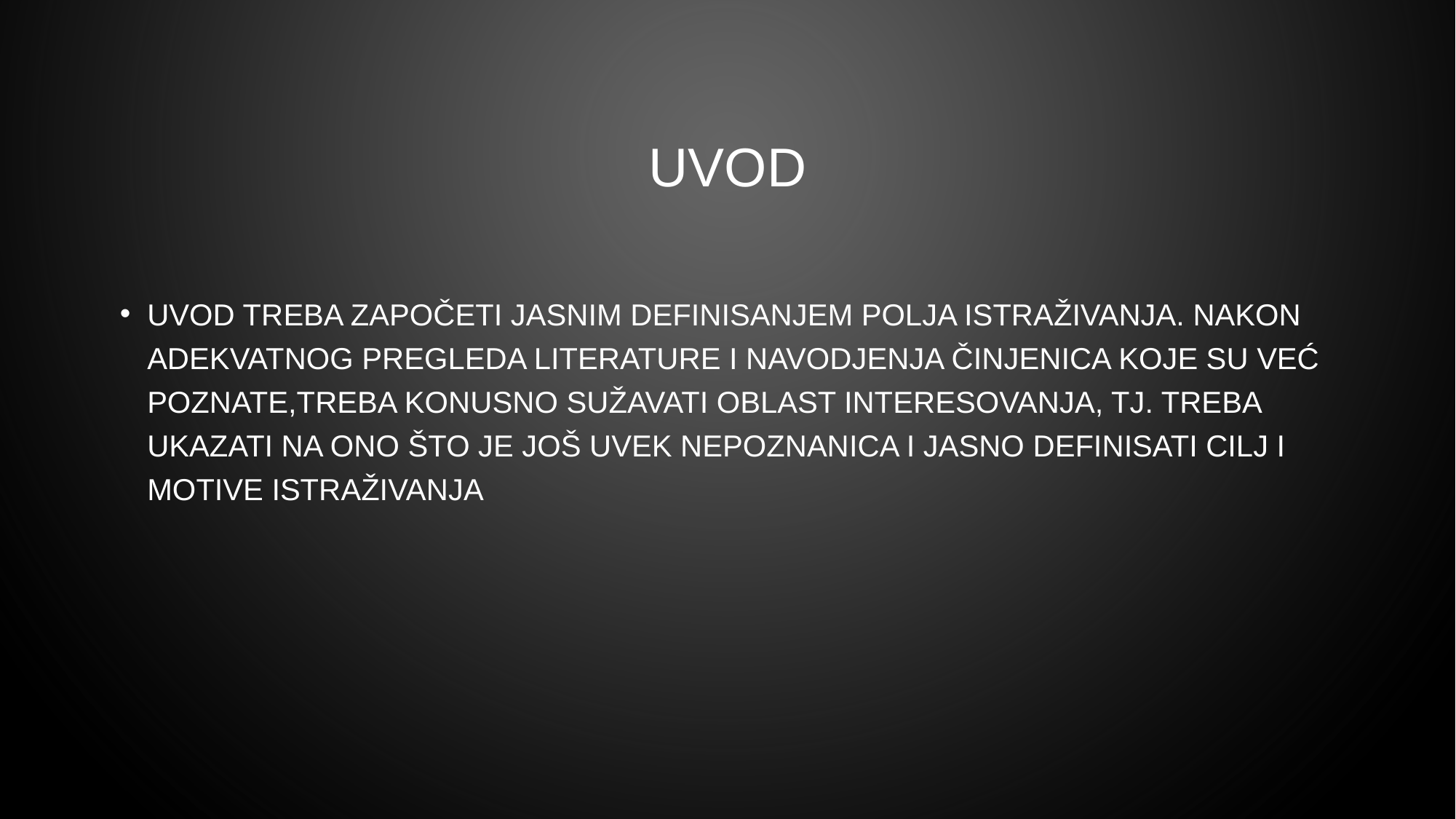

# Uvod
Uvod treba započeti jasnim definisanjem polja istraživanja. Nakon adekvatnog pregleda literature i navodjenja činjenica koje su već poznate,treba konusno sužavati oblast interesovanja, tj. treba ukazati na ono što je još uvek nepoznanica i jasno definisati cilj i motive istraživanja